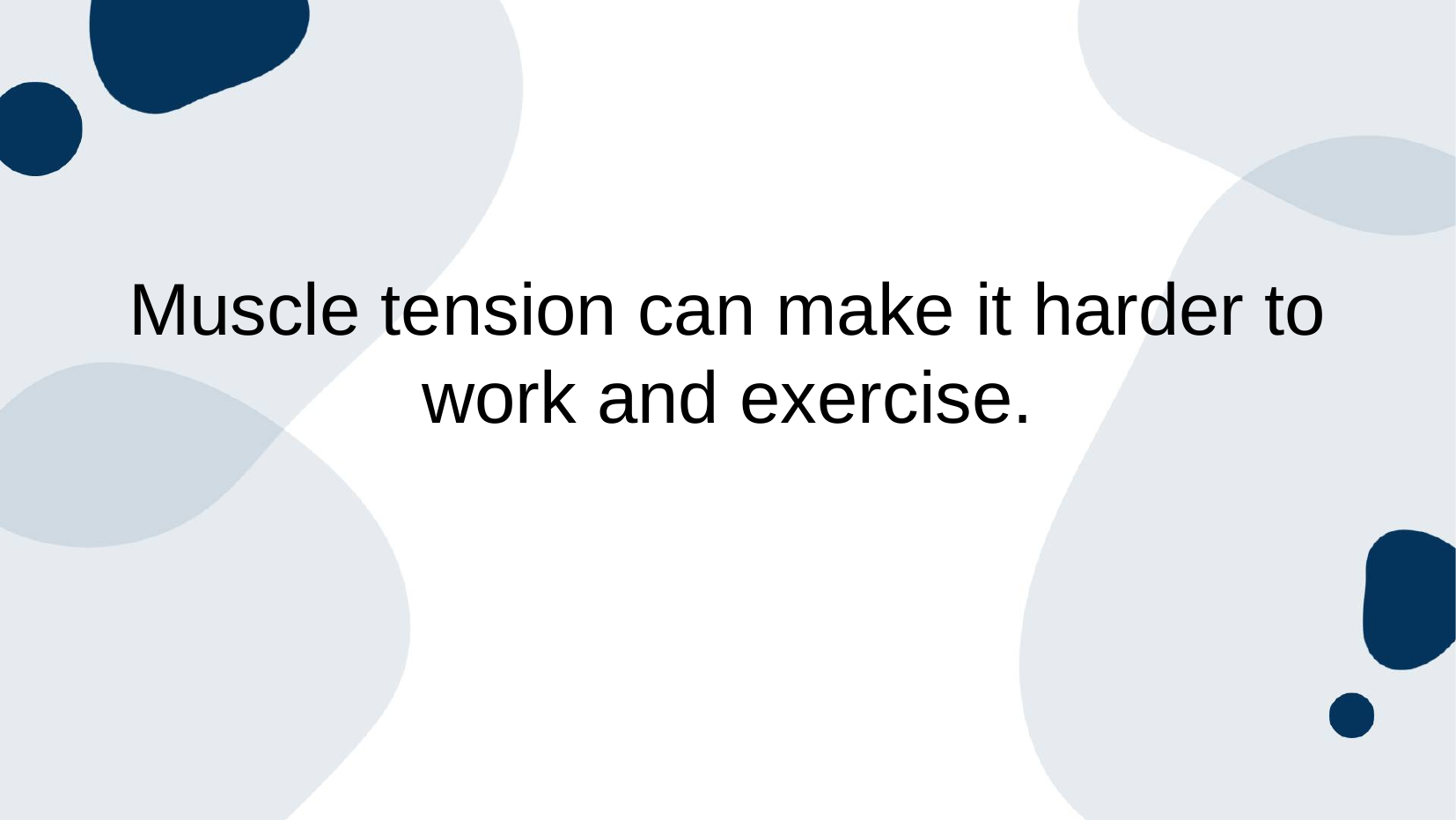

Muscle tension can make it harder to work and exercise.